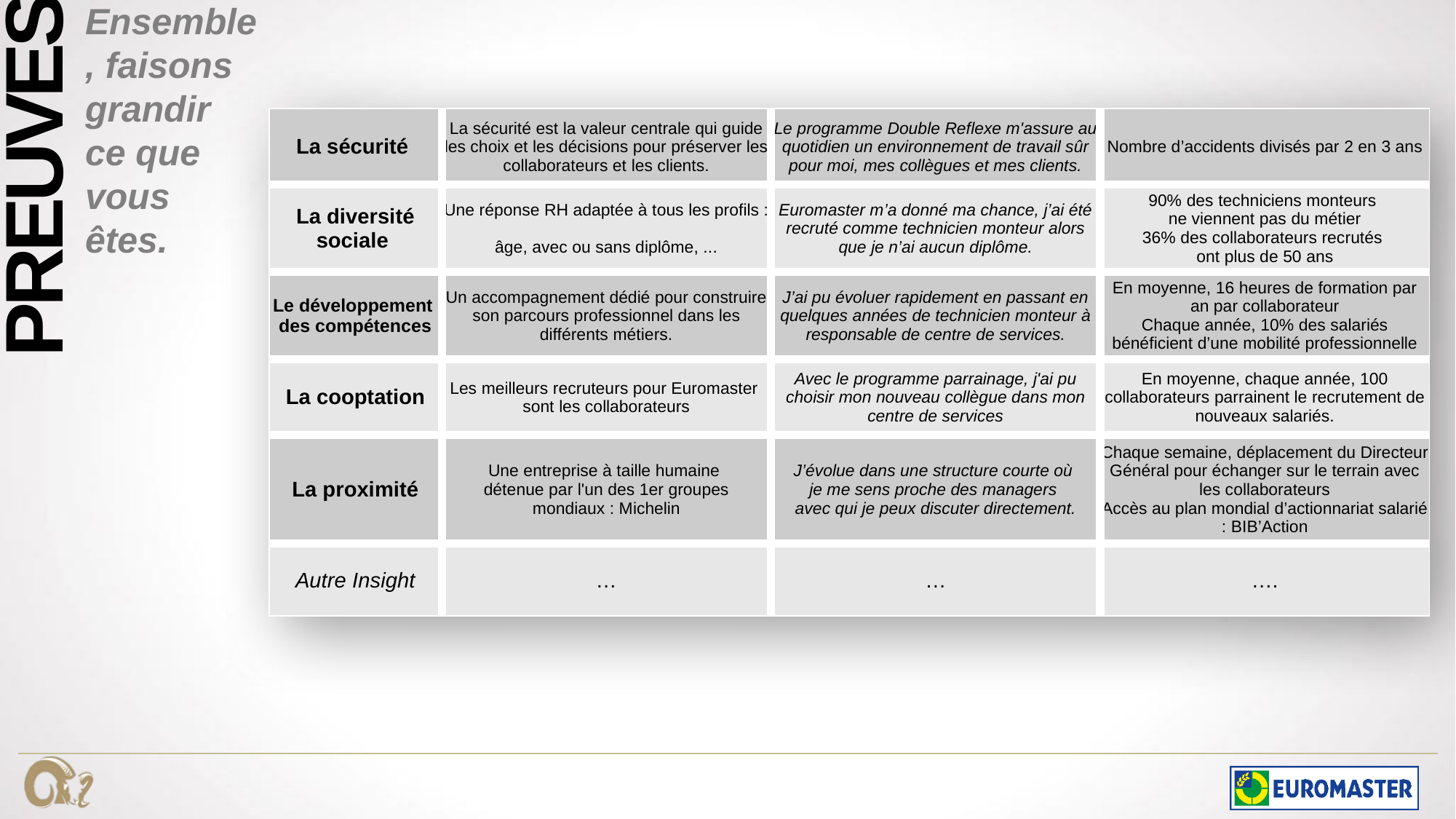

Ensemble, faisons grandir
ce que vous êtes.
PREUVES

| La sécurité | La sécurité est la valeur centrale qui guide les choix et les décisions pour préserver les collaborateurs et les clients. | Le programme Double Reflexe m'assure au quotidien un environnement de travail sûr pour moi, mes collègues et mes clients. | Nombre d’accidents divisés par 2 en 3 ans |
| --- | --- | --- | --- |
| La diversité sociale | Une réponse RH adaptée à tous les profils : âge, avec ou sans diplôme, ... | Euromaster m’a donné ma chance, j’ai été recruté comme technicien monteur alors que je n’ai aucun diplôme. | 90% des techniciens monteurs ne viennent pas du métier 36% des collaborateurs recrutés ont plus de 50 ans |
| Le développement des compétences | Un accompagnement dédié pour construire son parcours professionnel dans les différents métiers. | J’ai pu évoluer rapidement en passant en quelques années de technicien monteur à responsable de centre de services. | En moyenne, 16 heures de formation par an par collaborateur Chaque année, 10% des salariés bénéficient d’une mobilité professionnelle |
| La cooptation | Les meilleurs recruteurs pour Euromaster sont les collaborateurs | Avec le programme parrainage, j'ai pu choisir mon nouveau collègue dans mon centre de services | En moyenne, chaque année, 100 collaborateurs parrainent le recrutement de nouveaux salariés. |
| La proximité | Une entreprise à taille humaine détenue par l'un des 1er groupes mondiaux : Michelin | J’évolue dans une structure courte où je me sens proche des managers avec qui je peux discuter directement. | Chaque semaine, déplacement du Directeur Général pour échanger sur le terrain avec les collaborateurs Accès au plan mondial d’actionnariat salarié : BIB’Action |
| Autre Insight | … | … | …. |